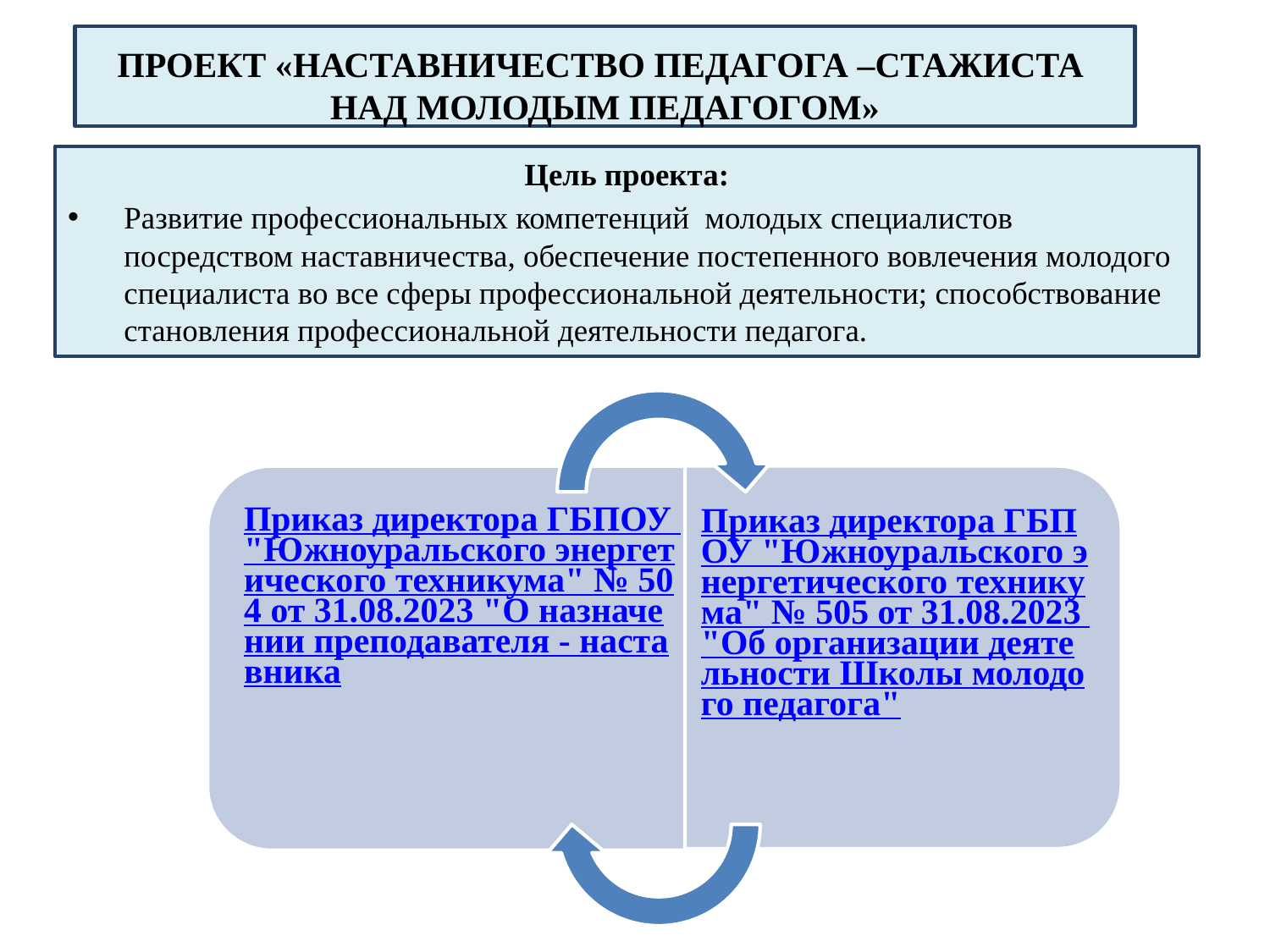

# ПРОЕКТ «НАСТАВНИЧЕСТВО ПЕДАГОГА –СТАЖИСТА  НАД МОЛОДЫМ ПЕДАГОГОМ»
Цель проекта:
Развитие профессиональных компетенций  молодых специалистов посредством наставничества, обеспечение постепенного вовлечения молодого специалиста во все сферы профессиональной деятельности; способствование становления профессиональной деятельности педагога.
Приказ директора ГБПОУ "Южноуральского энергетического техникума" № 504 от 31.08.2023 "О назначении преподавателя - наставника
Приказ директора ГБПОУ "Южноуральского энергетического техникума" № 505 от 31.08.2023 "Об организации деятельности Школы молодого педагога"